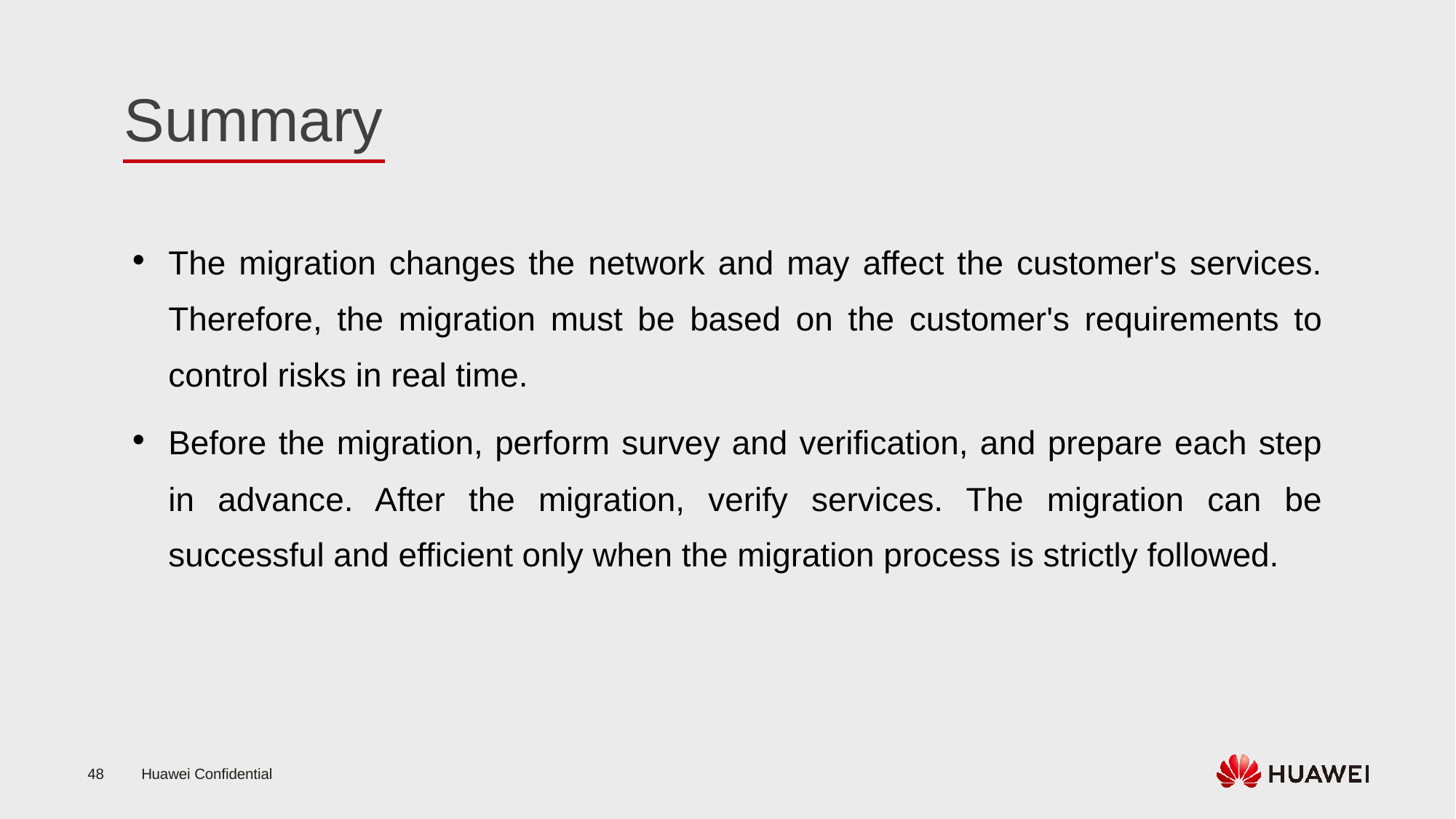

The migration changes the network and may affect the customer's services. Therefore, the migration must be based on the customer's requirements to control risks in real time.
Before the migration, perform survey and verification, and prepare each step in advance. After the migration, verify services. The migration can be successful and efficient only when the migration process is strictly followed.